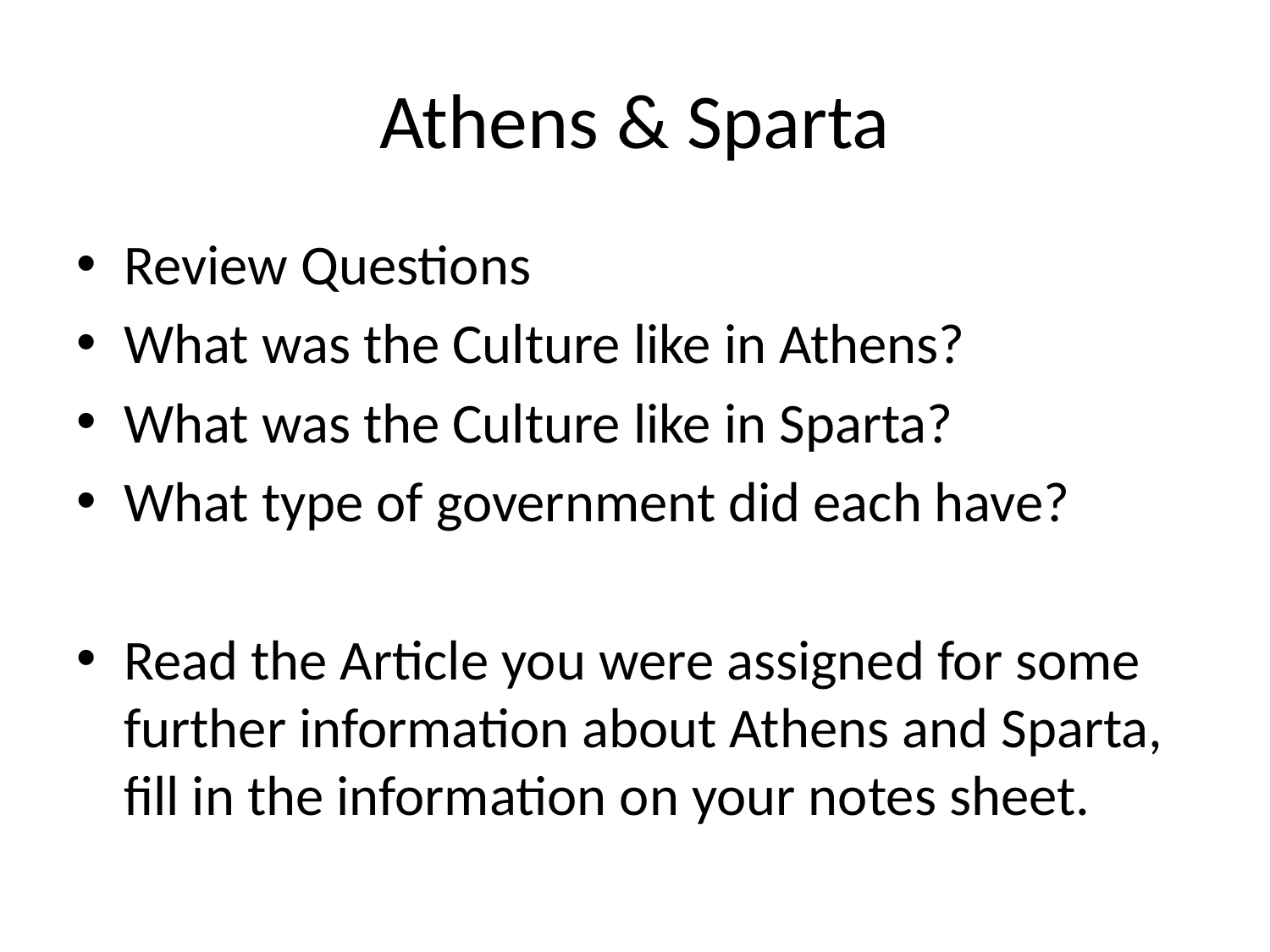

# Athens & Sparta
Review Questions
What was the Culture like in Athens?
What was the Culture like in Sparta?
What type of government did each have?

Read the Article you were assigned for some further information about Athens and Sparta, fill in the information on your notes sheet.